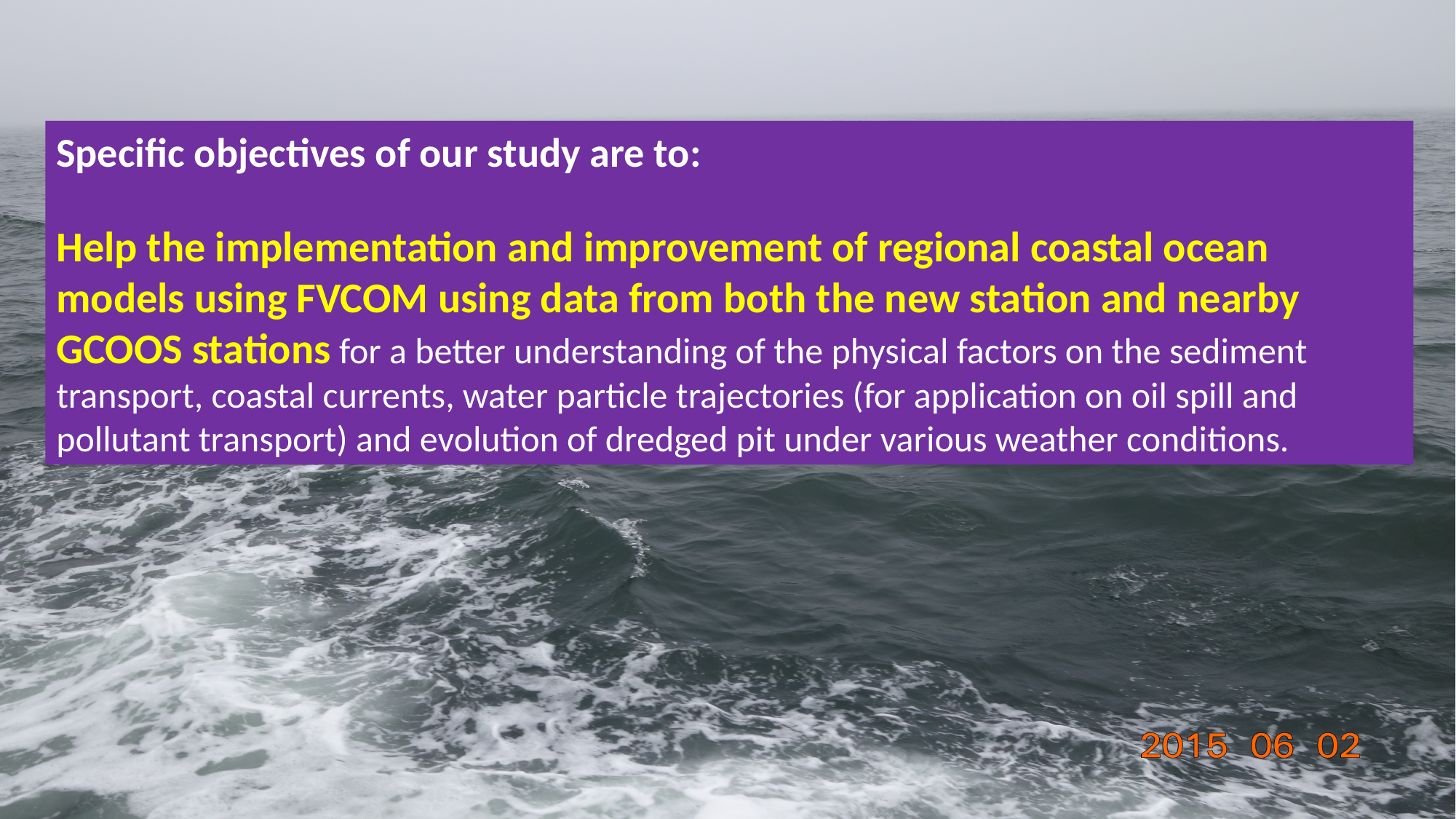

Specific objectives of our study are to:

Help the implementation and improvement of regional coastal ocean models using FVCOM using data from both the new station and nearby GCOOS stations for a better understanding of the physical factors on the sediment transport, coastal currents, water particle trajectories (for application on oil spill and pollutant transport) and evolution of dredged pit under various weather conditions.